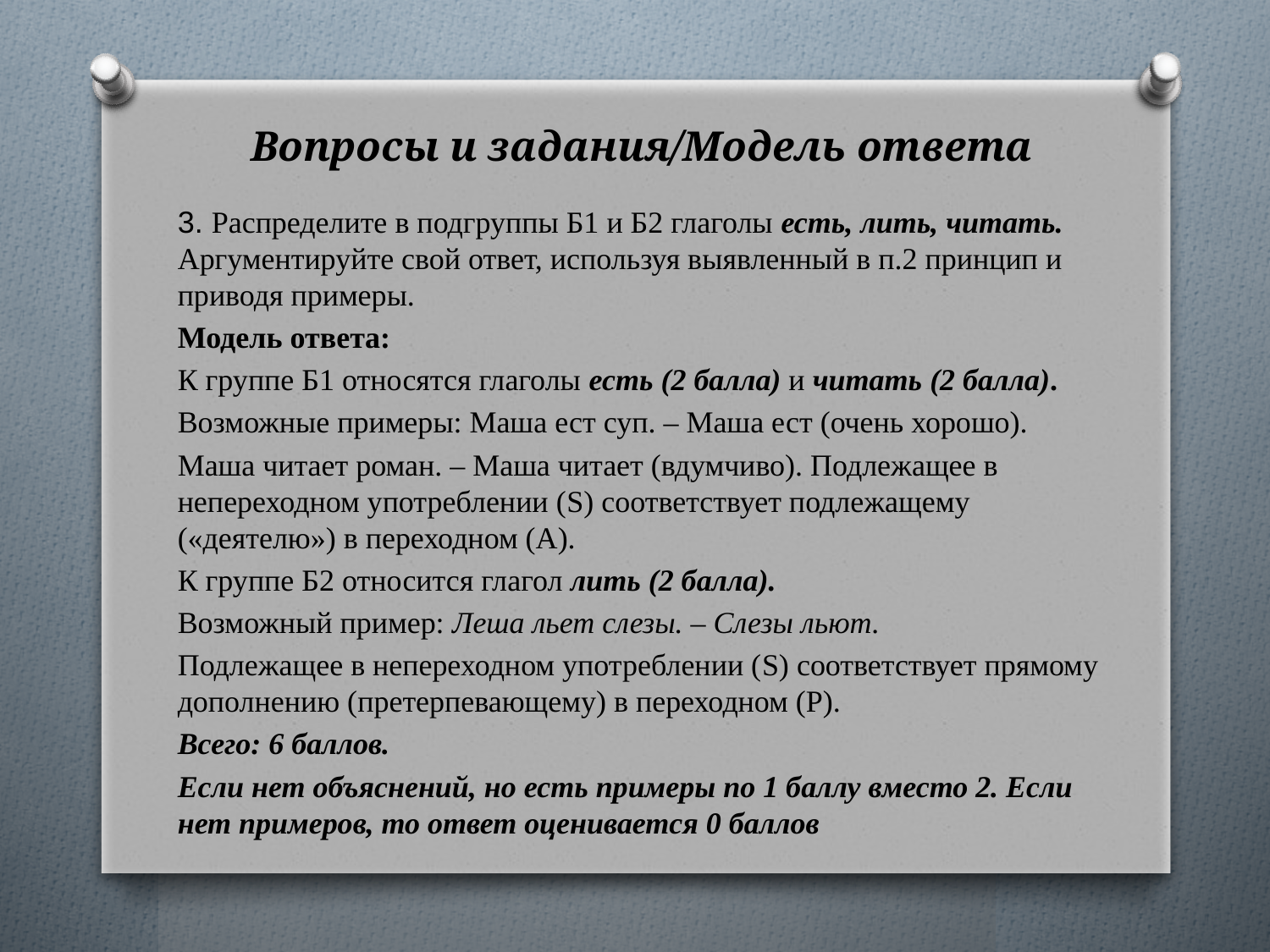

# Вопросы и задания/Модель ответа
3. Распределите в подгруппы Б1 и Б2 глаголы есть, лить, читать. Аргументируйте свой ответ, используя выявленный в п.2 принцип и приводя примеры.
Модель ответа:
К группе Б1 относятся глаголы есть (2 балла) и читать (2 балла).
Возможные примеры: Маша ест суп. – Маша ест (очень хорошо).
Маша читает роман. – Маша читает (вдумчиво). Подлежащее в непереходном употреблении (S) соответствует подлежащему («деятелю») в переходном (А).
К группе Б2 относится глагол лить (2 балла).
Возможный пример: Леша льет слезы. – Слезы льют.
Подлежащее в непереходном употреблении (S) соответствует прямому дополнению (претерпевающему) в переходном (Р).
Всего: 6 баллов.
Если нет объяснений, но есть примеры по 1 баллу вместо 2. Если нет примеров, то ответ оценивается 0 баллов